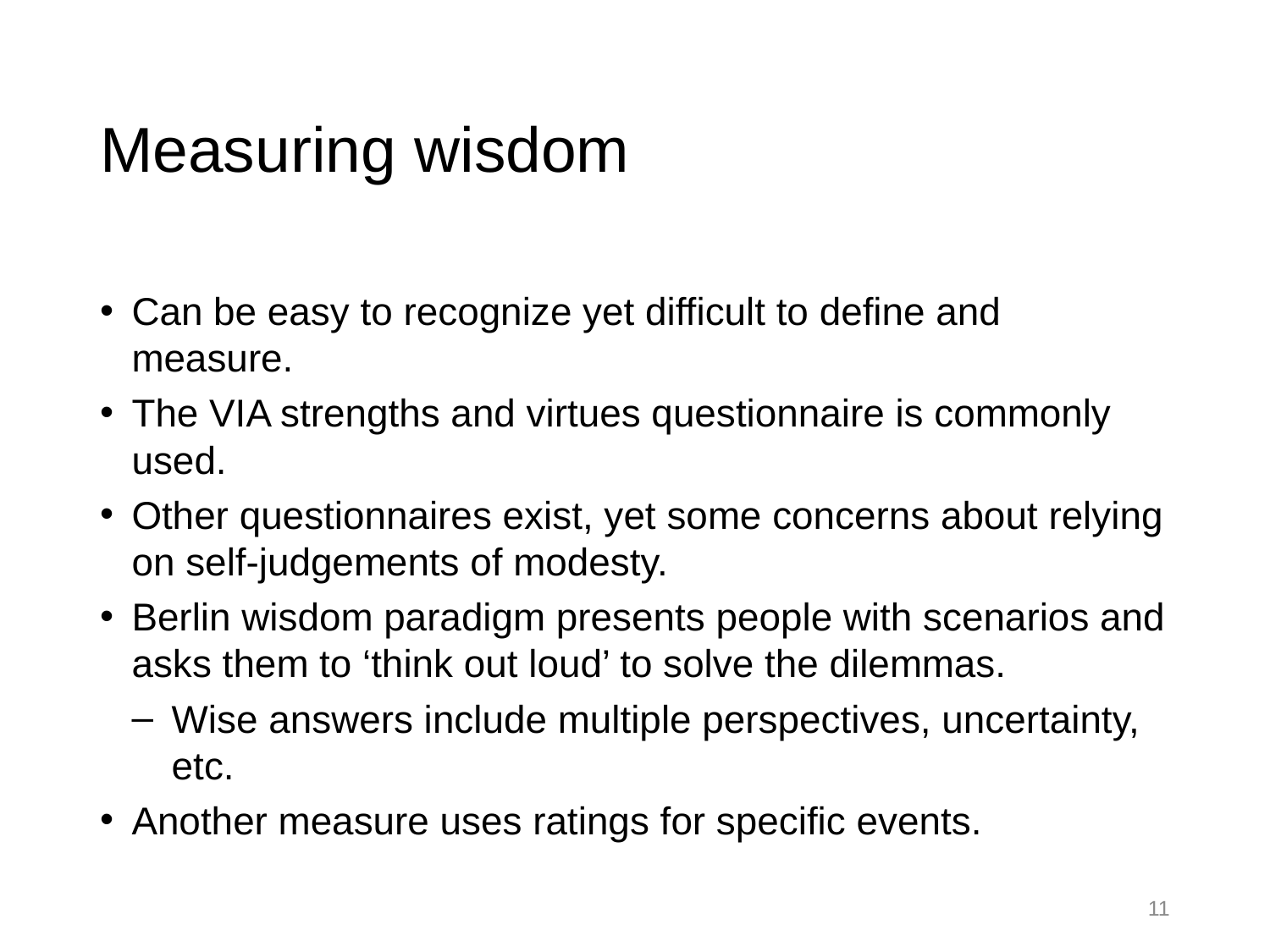

# Measuring wisdom
Can be easy to recognize yet difficult to define and measure.
The VIA strengths and virtues questionnaire is commonly used.
Other questionnaires exist, yet some concerns about relying on self-judgements of modesty.
Berlin wisdom paradigm presents people with scenarios and asks them to ‘think out loud’ to solve the dilemmas.
Wise answers include multiple perspectives, uncertainty, etc.
Another measure uses ratings for specific events.
11